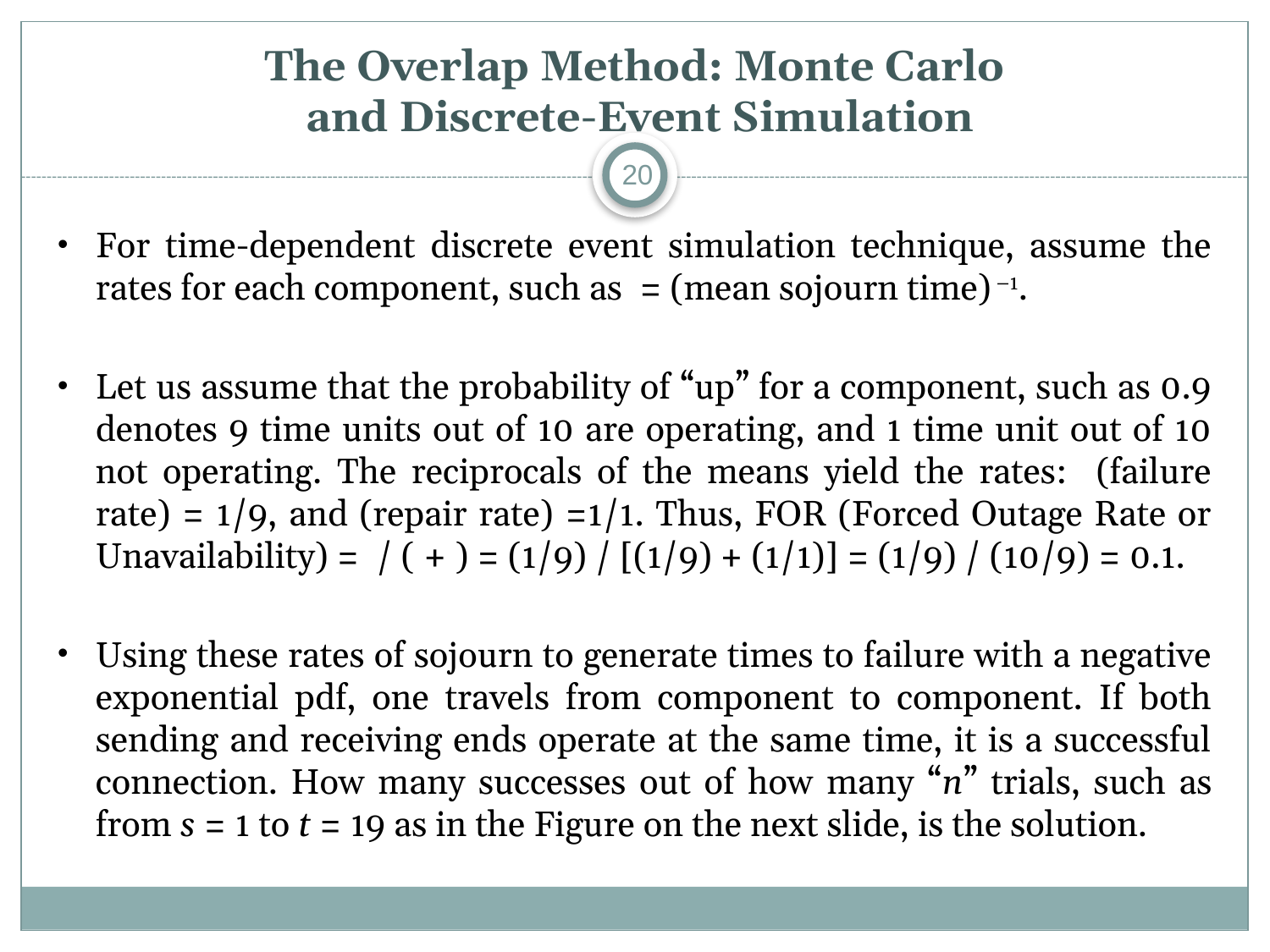

# The Overlap Method: Monte Carlo and Discrete-Event Simulation
20
For time-dependent discrete event simulation technique, assume the rates for each component, such as  = (mean sojourn time) –1.

Let us assume that the probability of “up” for a component, such as 0.9 denotes 9 time units out of 10 are operating, and 1 time unit out of 10 not operating. The reciprocals of the means yield the rates:  (failure rate) = 1/9, and (repair rate) =1/1. Thus, FOR (Forced Outage Rate or Unavailability) =  / ( + ) = (1/9) / [(1/9) + (1/1)] = (1/9) / (10/9) = 0.1.

Using these rates of sojourn to generate times to failure with a negative exponential pdf, one travels from component to component. If both sending and receiving ends operate at the same time, it is a successful connection. How many successes out of how many “n” trials, such as from s = 1 to t = 19 as in the Figure on the next slide, is the solution.